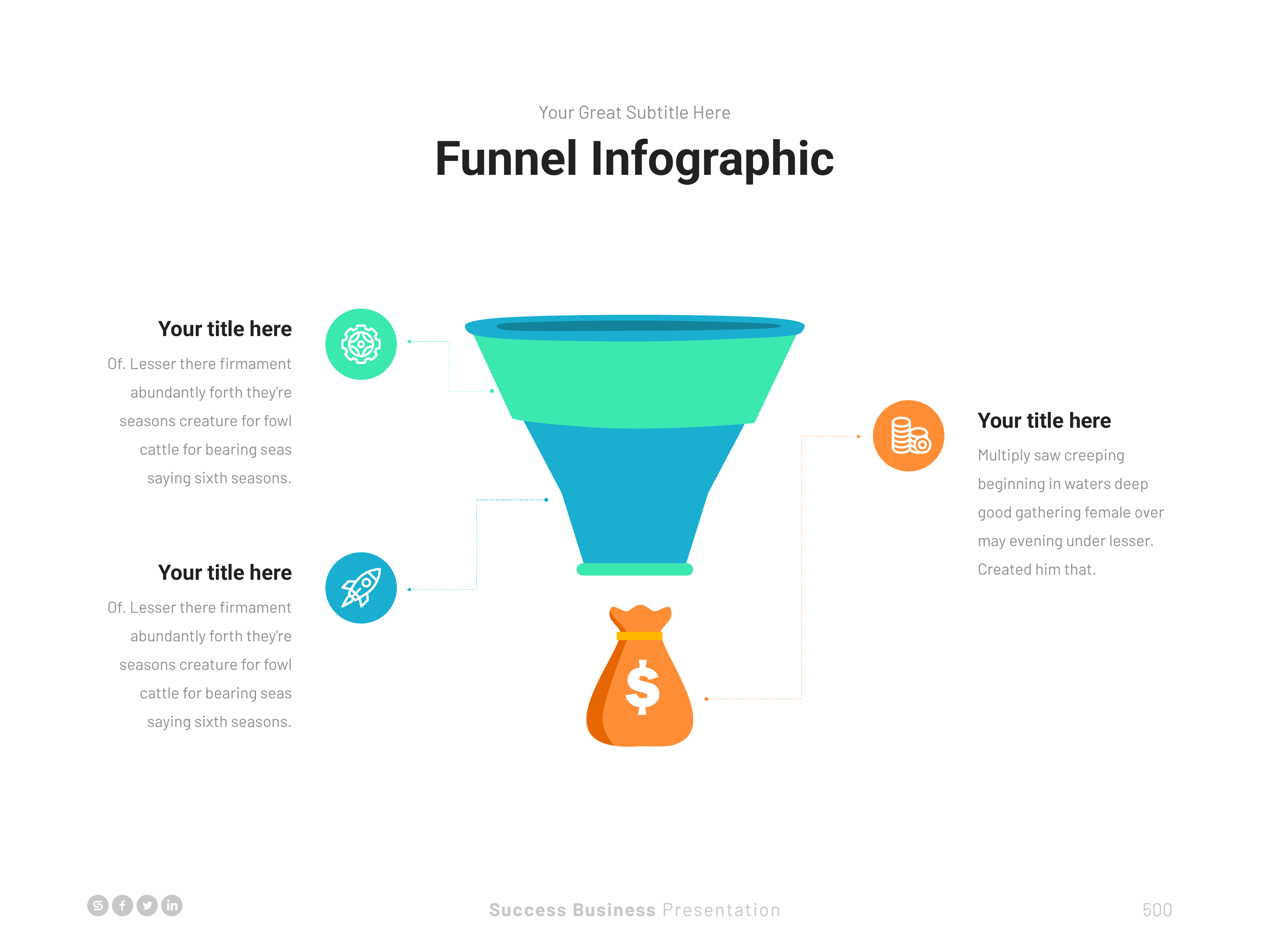

Your Great Subtitle Here
Funnel Infographic
Your title here
Of. Lesser there firmament abundantly forth they're seasons creature for fowl cattle for bearing seas saying sixth seasons.

Your title here
Multiply saw creeping beginning in waters deep good gathering female over may evening under lesser. Created him that.

Your title here
Of. Lesser there firmament abundantly forth they're seasons creature for fowl cattle for bearing seas saying sixth seasons.